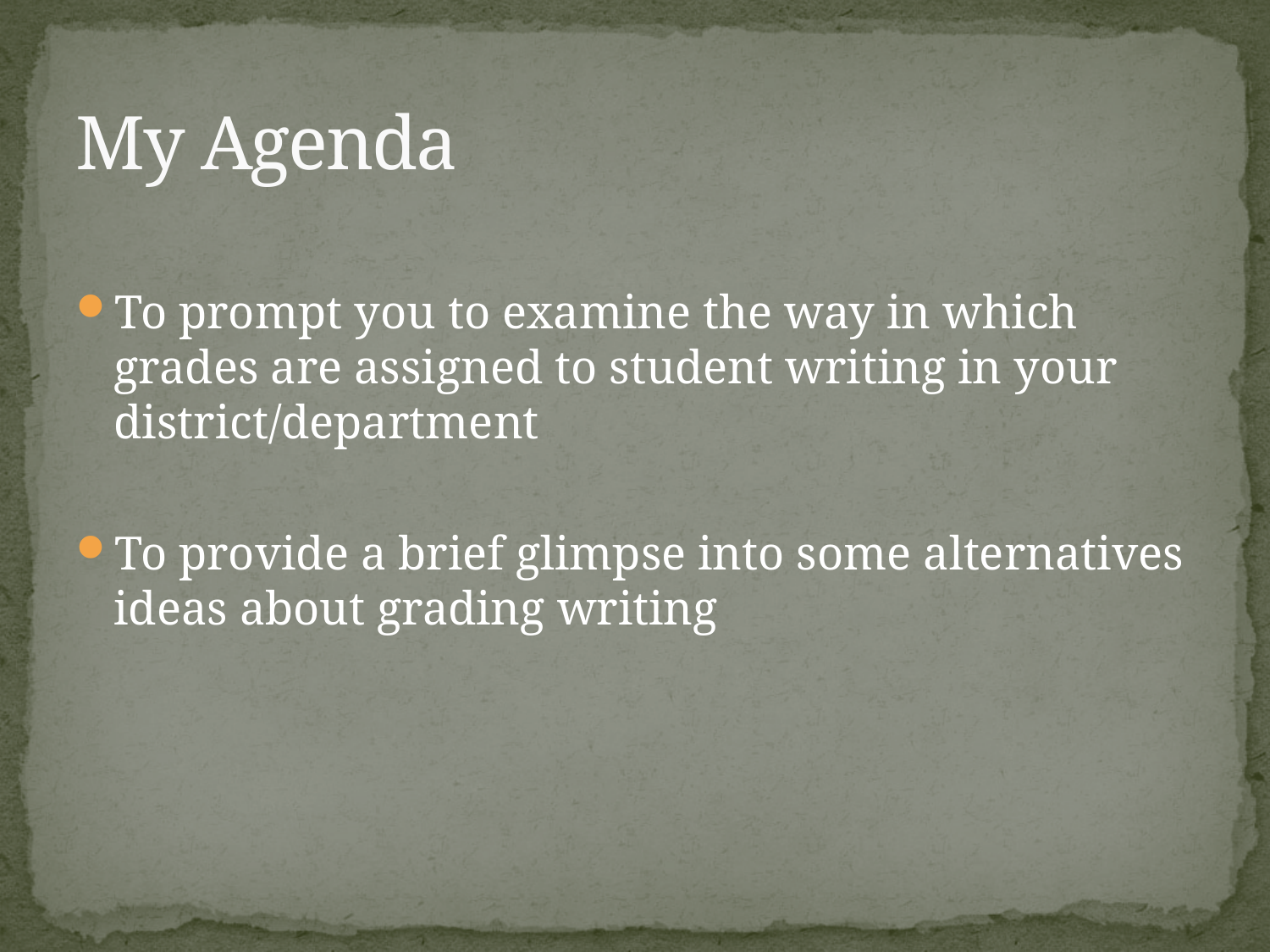

# My Agenda

To prompt you to examine the way in which grades are assigned to student writing in your district/department

To provide a brief glimpse into some alternatives ideas about grading writing